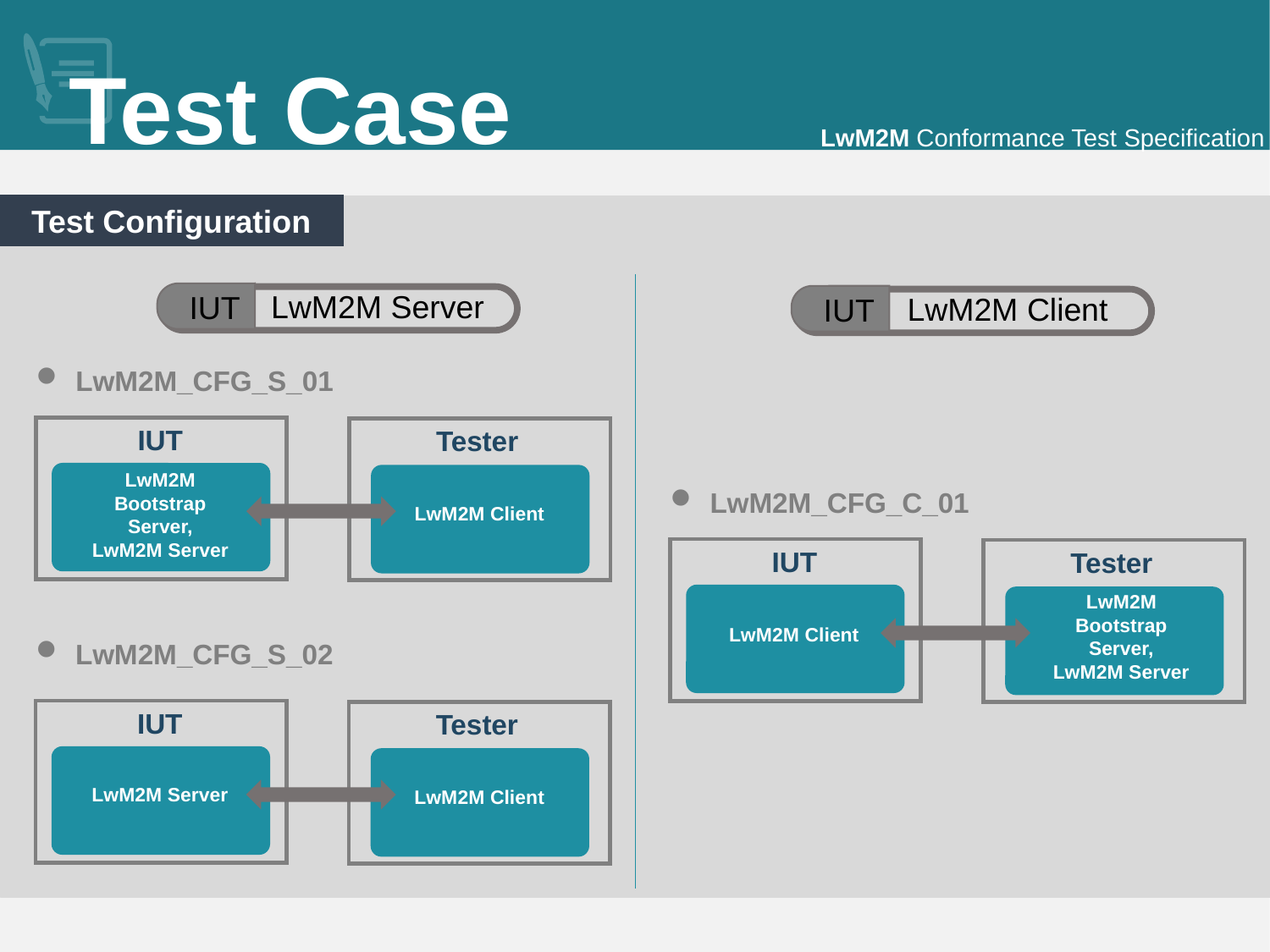

Test Case
#
LwM2M Conformance Test Specification

Test Configuration

LwM2M Server
IUT
LwM2M Client
IUT

LwM2M_CFG_S_01
IUT
Tester

LwM2M Bootstrap Server,
LwM2M Server

LwM2M_CFG_C_01
LwM2M Client

IUT
Tester

LwM2M Bootstrap Server,
LwM2M Server

LwM2M Client
LwM2M_CFG_S_02

IUT
Tester

LwM2M Server
LwM2M Client

8